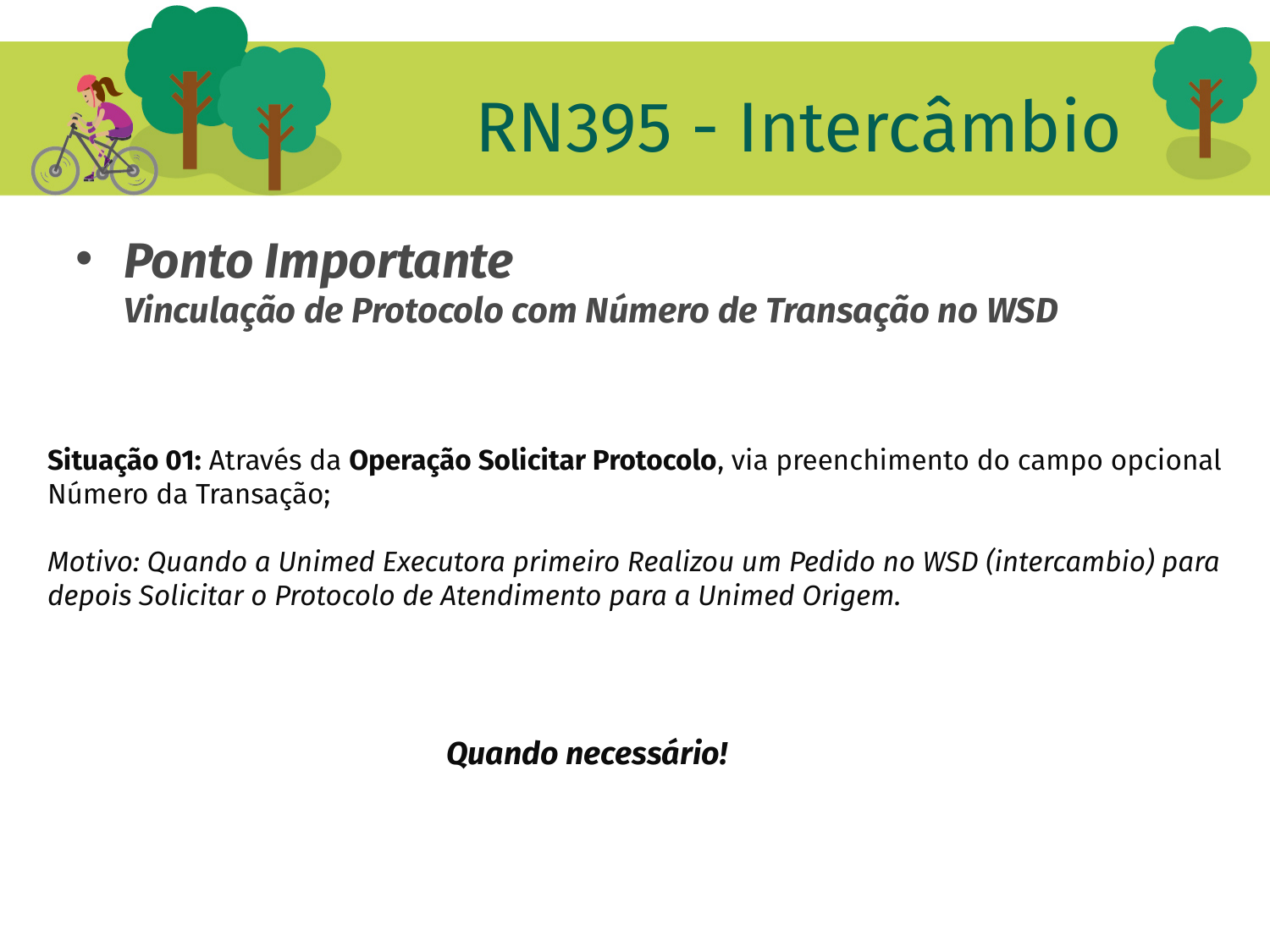

# RN395 - Intercâmbio
Ponto Importante
Vinculação de Protocolo com Número de Transação no WSD
Situação 01: Através da Operação Solicitar Protocolo, via preenchimento do campo opcional Número da Transação;

Motivo: Quando a Unimed Executora primeiro Realizou um Pedido no WSD (intercambio) para depois Solicitar o Protocolo de Atendimento para a Unimed Origem.
Quando necessário!